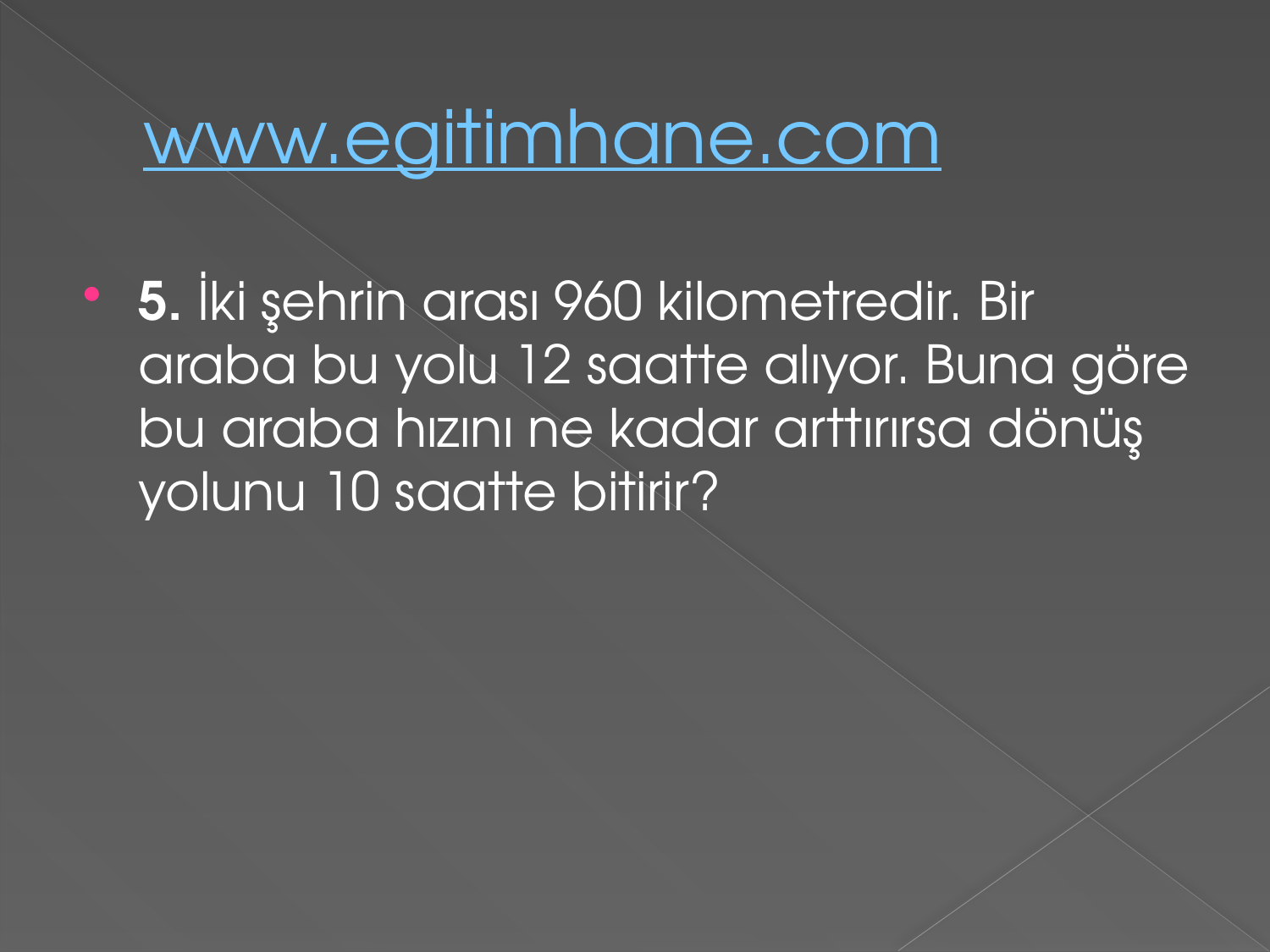

# www.egitimhane.com
5. İki şehrin arası 960 kilometredir. Bir araba bu yolu 12 saatte alıyor. Buna göre bu araba hızını ne kadar arttırırsa dönüş yolunu 10 saatte bitirir?